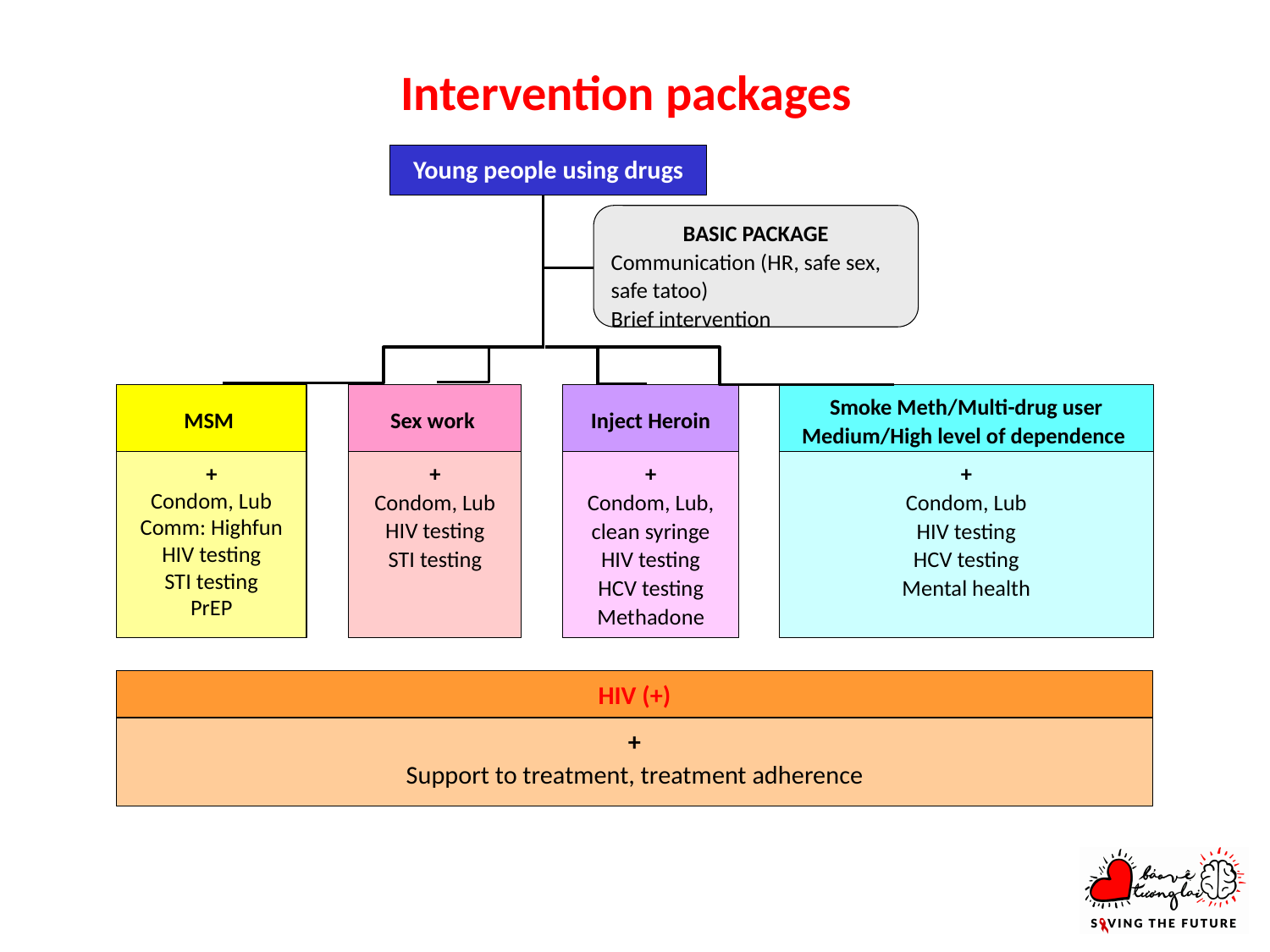

# Intervention packages
Young people using drugs
BASIC PACKAGE
Communication (HR, safe sex, safe tatoo)
Brief intervention
MSM
+
Condom, Lub
Comm: Highfun
HIV testing
STI testing
PrEP
Sex work
+
Condom, Lub
HIV testing
STI testing

Inject Heroin
+
Condom, Lub, clean syringe
HIV testing
HCV testing
Methadone

Smoke Meth/Multi-drug user
Medium/High level of dependence

+
Condom, Lub
HIV testing
HCV testing
Mental health

HIV (+)

+
Support to treatment, treatment adherence